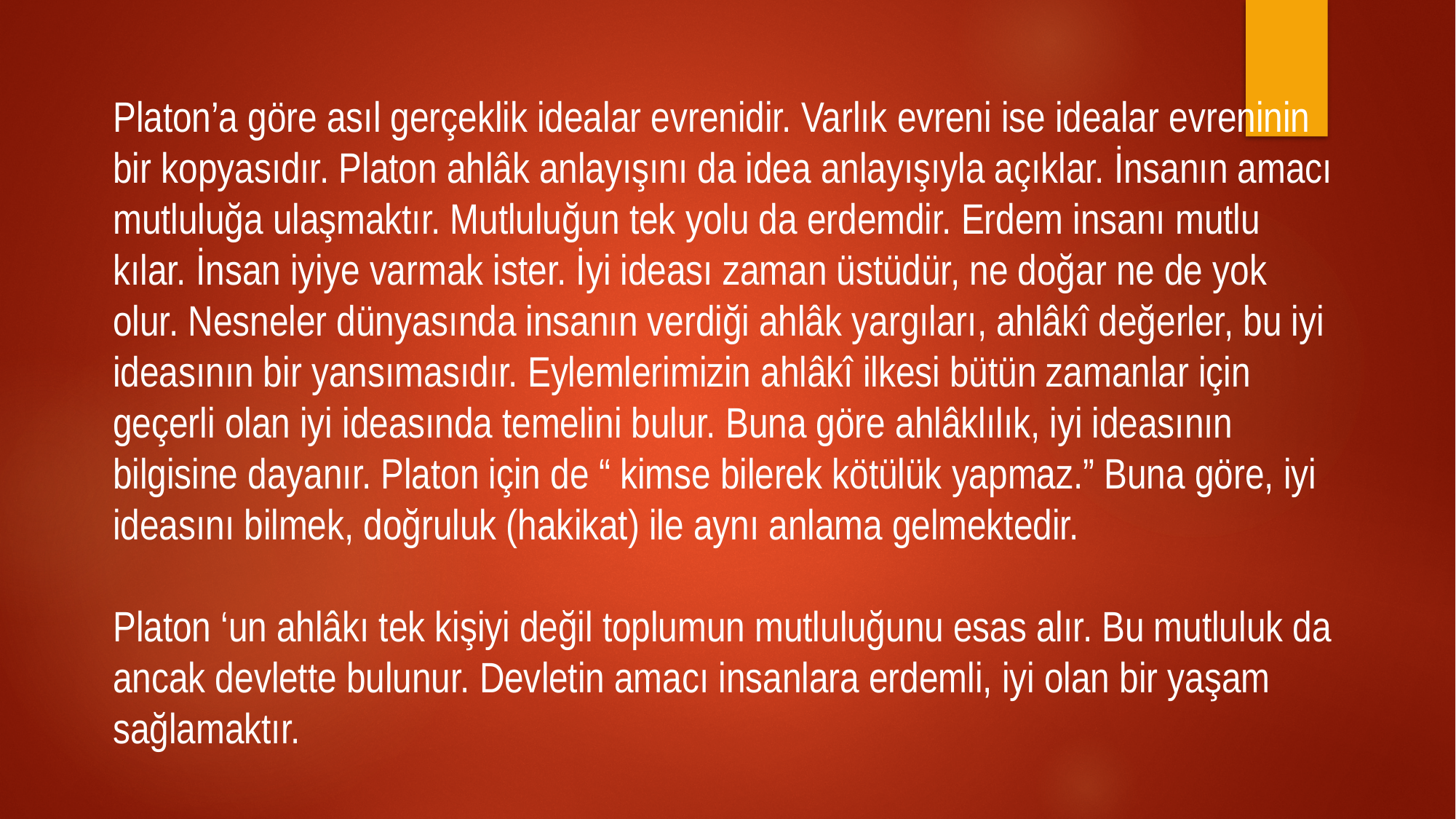

Platon’a göre asıl gerçeklik idealar evrenidir. Varlık evreni ise idealar evreninin bir kopyasıdır. Platon ahlâk anlayışını da idea anlayışıyla açıklar. İnsanın amacı mutluluğa ulaşmaktır. Mutluluğun tek yolu da erdemdir. Erdem insanı mutlu kılar. İnsan iyiye varmak ister. İyi ideası zaman üstüdür, ne doğar ne de yok olur. Nesneler dünyasında insanın verdiği ahlâk yargıları, ahlâkî değerler, bu iyi ideasının bir yansımasıdır. Eylemlerimizin ahlâkî ilkesi bütün zamanlar için geçerli olan iyi ideasında temelini bulur. Buna göre ahlâklılık, iyi ideasının bilgisine dayanır. Platon için de “ kimse bilerek kötülük yapmaz.” Buna göre, iyi ideasını bilmek, doğruluk (hakikat) ile aynı anlama gelmektedir.

Platon ‘un ahlâkı tek kişiyi değil toplumun mutluluğunu esas alır. Bu mutluluk da ancak devlette bulunur. Devletin amacı insanlara erdemli, iyi olan bir yaşam sağlamaktır.